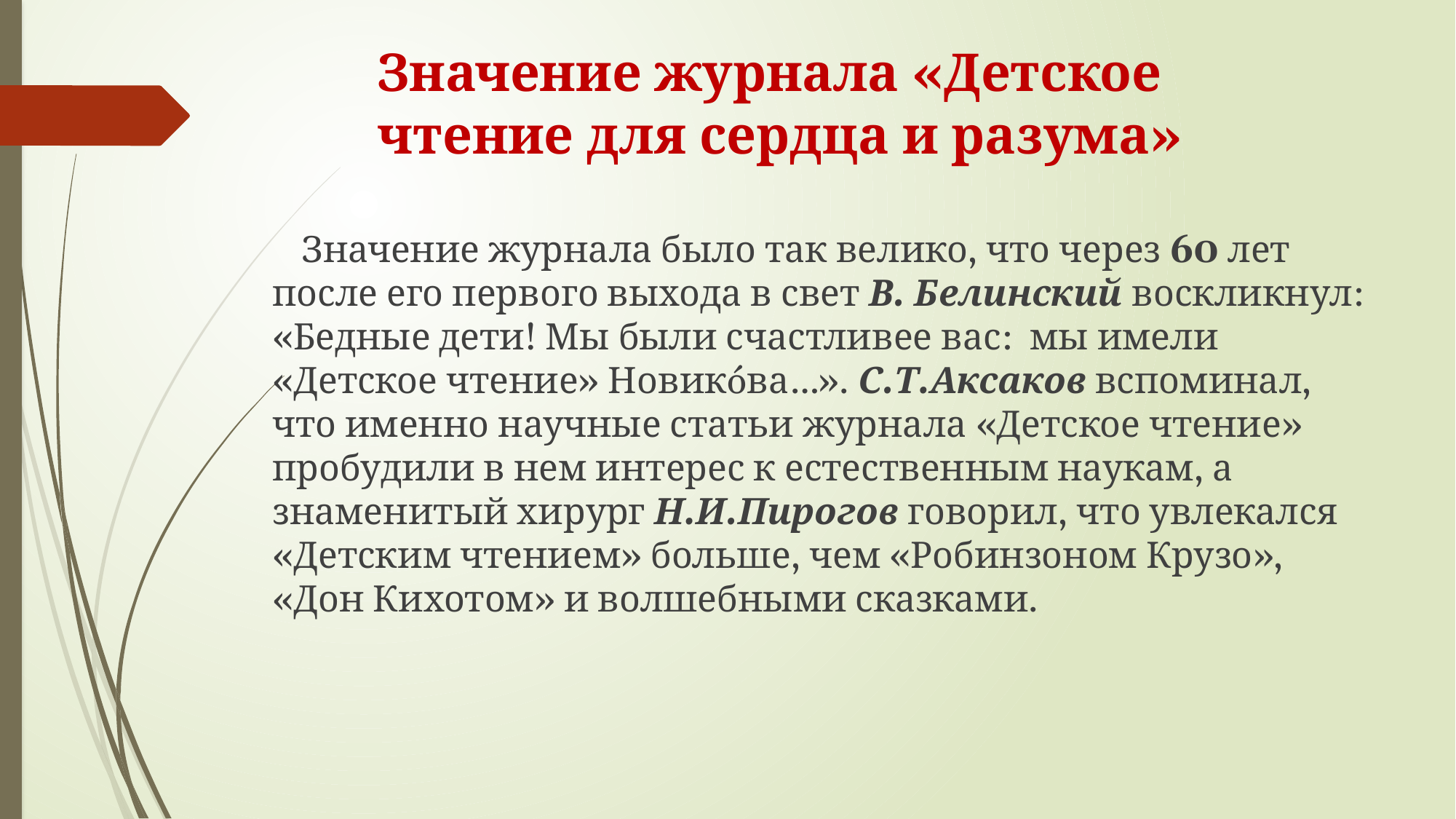

# Значение журнала «Детское чтение для сердца и разума»
        Значение журнала было так велико, что через 60 лет после его первого выхода в свет В. Белинский воскликнул: «Бедные дети! Мы были счастливее вас:  мы имели «Детское чтение» Новикóва…». С.Т.Аксаков вспоминал, что именно научные статьи журнала «Детское чтение» пробудили в нем интерес к естественным наукам, а знаменитый хирург Н.И.Пирогов говорил, что увлекался «Детским чтением» больше, чем «Робинзоном Крузо», «Дон Кихотом» и волшебными сказками.